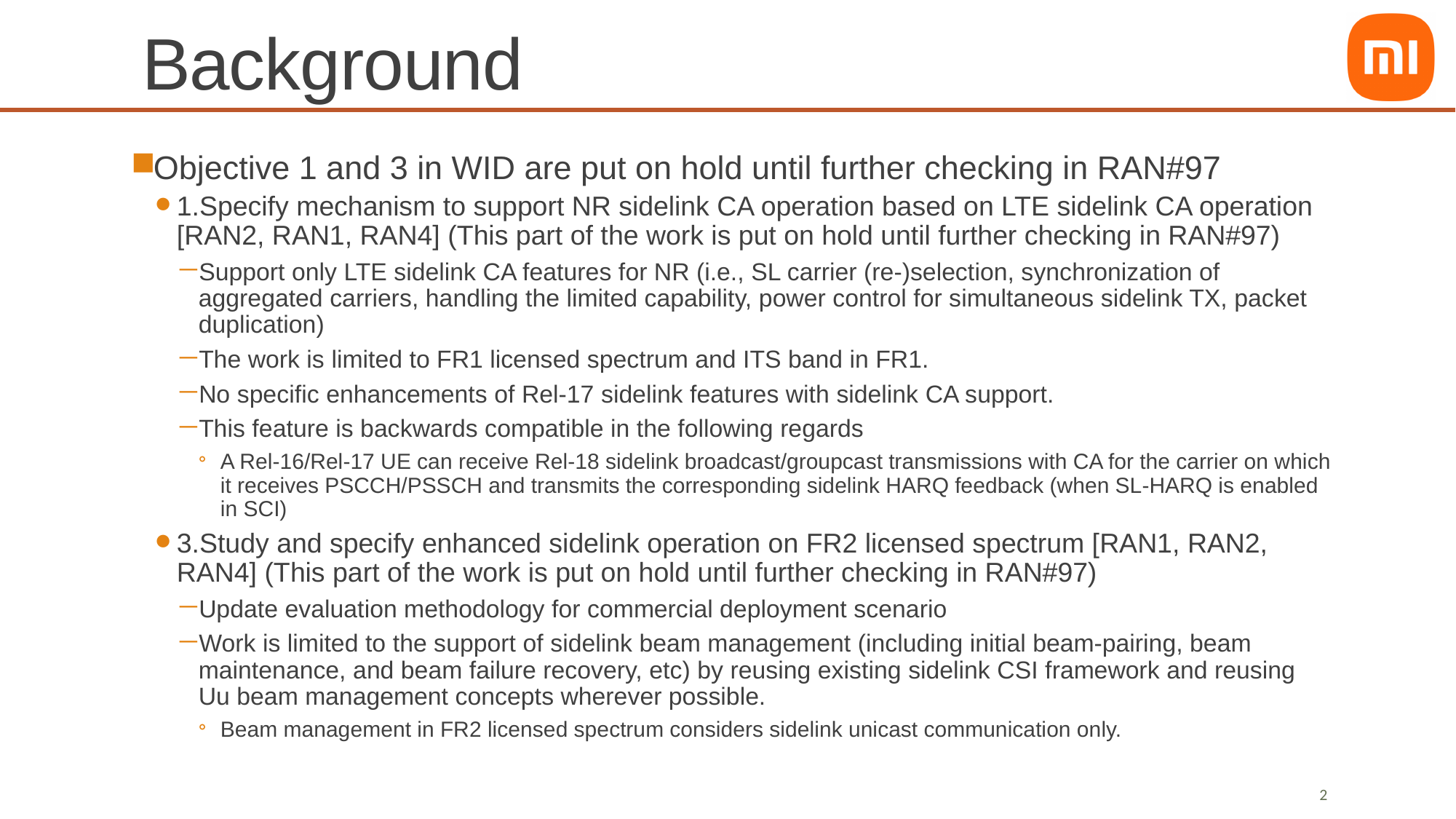

# Background
Objective 1 and 3 in WID are put on hold until further checking in RAN#97
1.Specify mechanism to support NR sidelink CA operation based on LTE sidelink CA operation [RAN2, RAN1, RAN4] (This part of the work is put on hold until further checking in RAN#97)
Support only LTE sidelink CA features for NR (i.e., SL carrier (re-)selection, synchronization of aggregated carriers, handling the limited capability, power control for simultaneous sidelink TX, packet duplication)
The work is limited to FR1 licensed spectrum and ITS band in FR1.
No specific enhancements of Rel-17 sidelink features with sidelink CA support.
This feature is backwards compatible in the following regards
A Rel-16/Rel-17 UE can receive Rel-18 sidelink broadcast/groupcast transmissions with CA for the carrier on which it receives PSCCH/PSSCH and transmits the corresponding sidelink HARQ feedback (when SL-HARQ is enabled in SCI)
3.Study and specify enhanced sidelink operation on FR2 licensed spectrum [RAN1, RAN2, RAN4] (This part of the work is put on hold until further checking in RAN#97)
Update evaluation methodology for commercial deployment scenario
Work is limited to the support of sidelink beam management (including initial beam-pairing, beam maintenance, and beam failure recovery, etc) by reusing existing sidelink CSI framework and reusing Uu beam management concepts wherever possible.
Beam management in FR2 licensed spectrum considers sidelink unicast communication only.